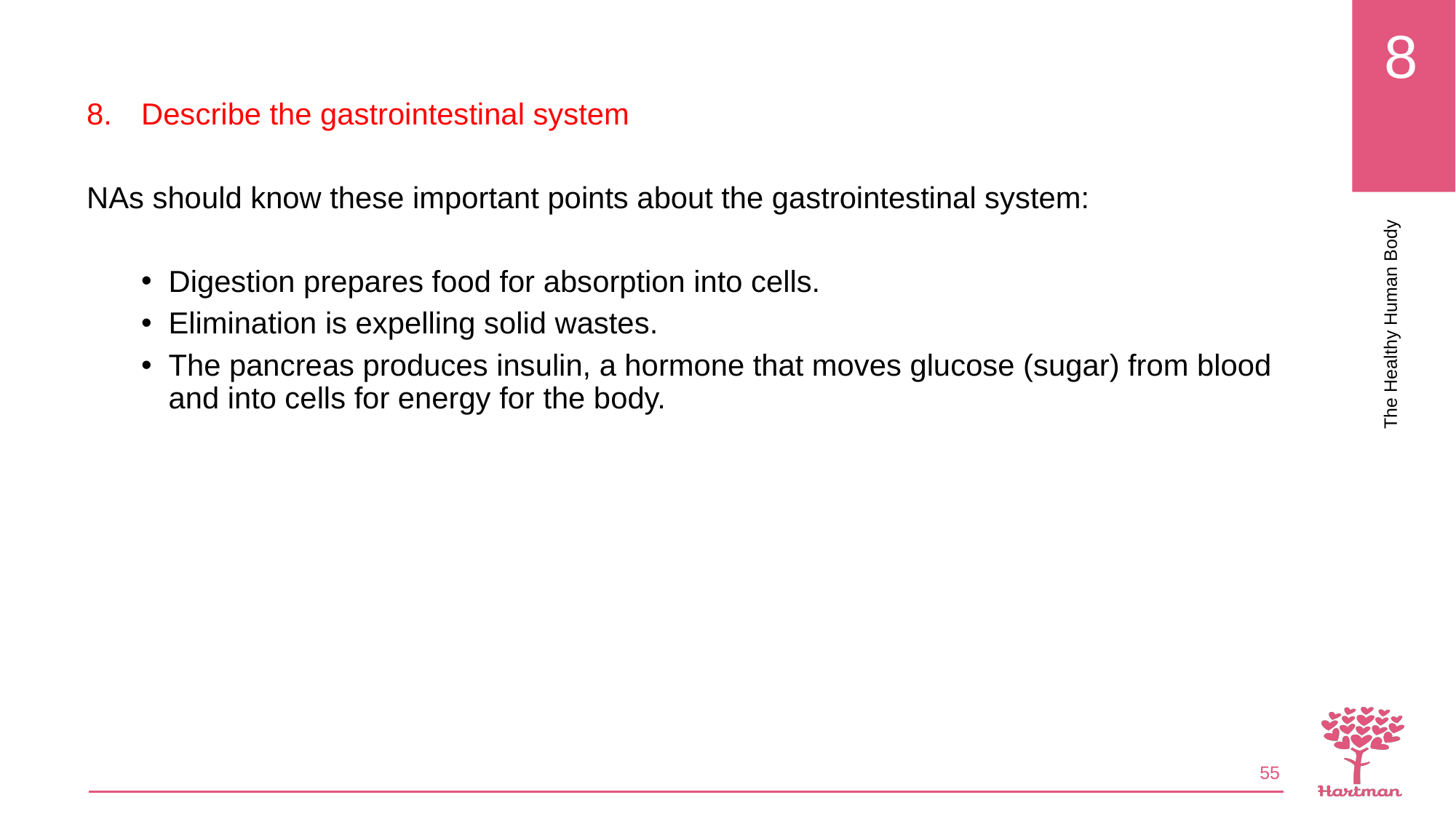

Describe the gastrointestinal system

NAs should know these important points about the gastrointestinal system:

Digestion prepares food for absorption into cells.
Elimination is expelling solid wastes.
The pancreas produces insulin, a hormone that moves glucose (sugar) from blood and into cells for energy for the body.

55